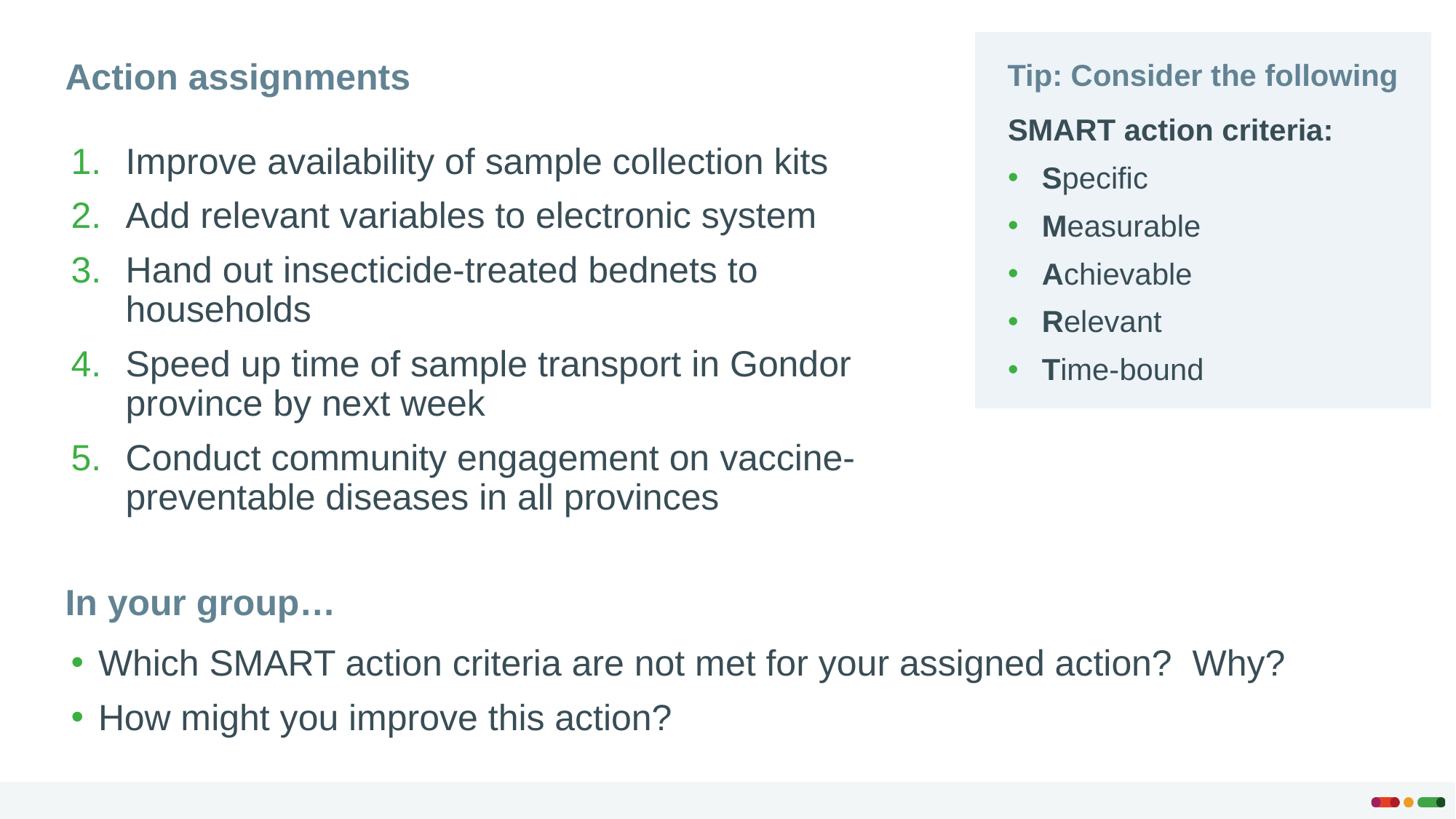

Tip: Consider the following

Action assignments
SMART action criteria:
Specific
Measurable
Achievable
Relevant
Time-bound

Improve availability of sample collection kits
Add relevant variables to electronic system
Hand out insecticide-treated bednets to households
Speed up time of sample transport in Gondor province by next week
Conduct community engagement on vaccine-preventable diseases in all provinces

In your group…
Which SMART action criteria are not met for your assigned action?  Why?
How might you improve this action?